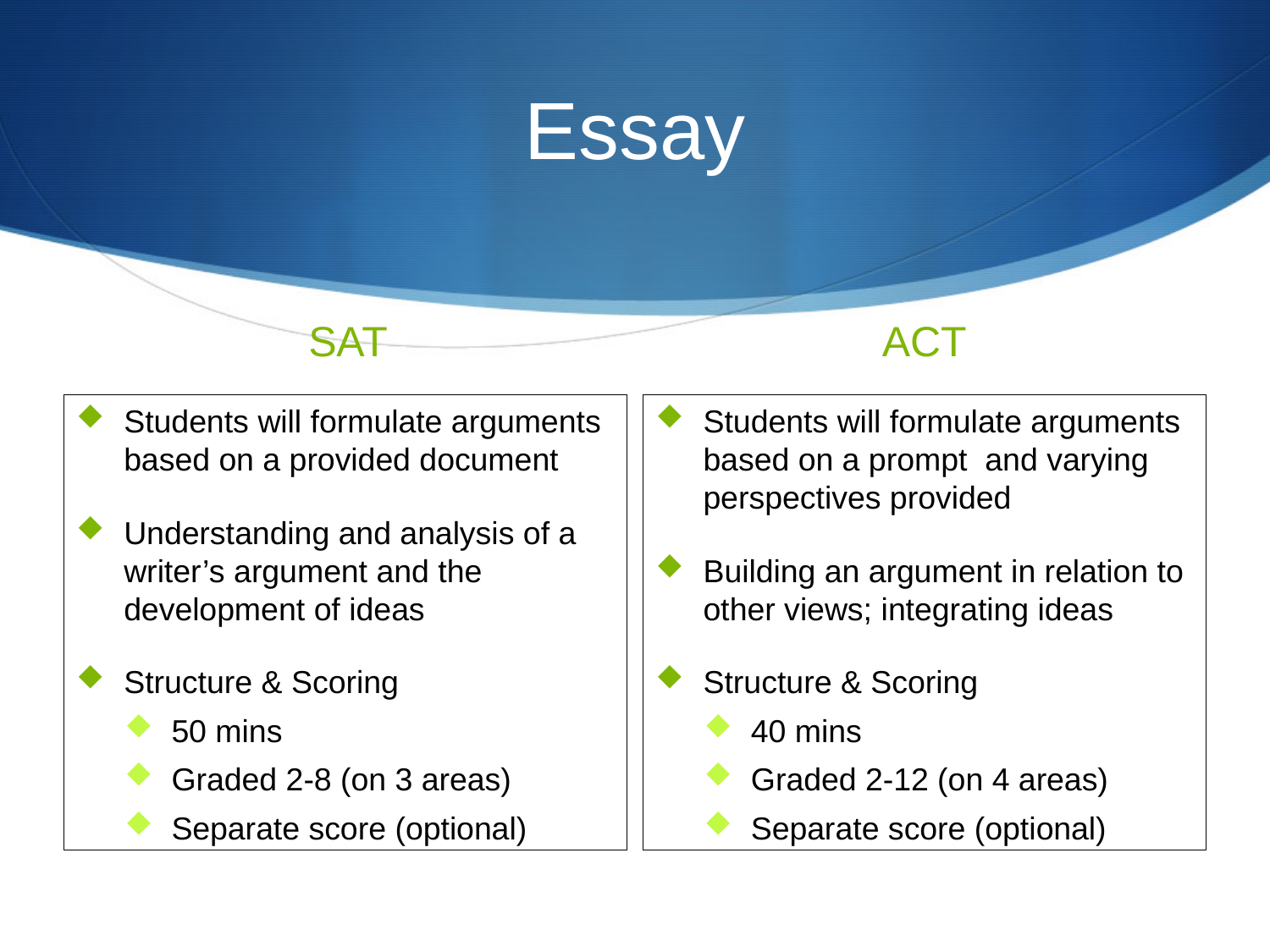

# Essay
SAT
ACT
Students will formulate arguments based on a provided document
Understanding and analysis of a writer’s argument and the development of ideas
Structure & Scoring
50 mins
Graded 2-8 (on 3 areas)
Separate score (optional)

Students will formulate arguments based on a prompt  and varying perspectives provided
Building an argument in relation to other views; integrating ideas
Structure & Scoring
40 mins
Graded 2-12 (on 4 areas)
Separate score (optional)